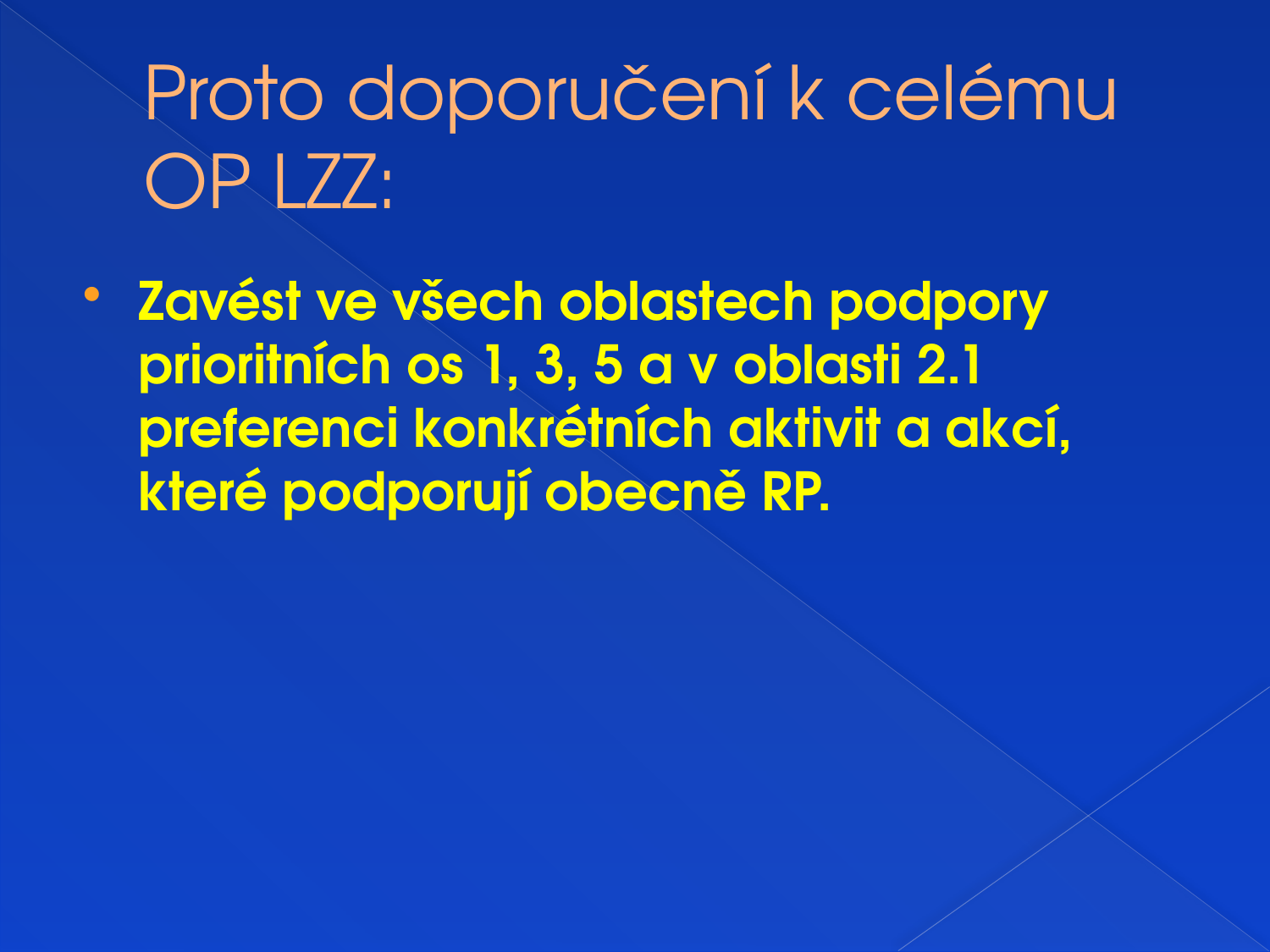

# Proto doporučení k celému OP LZZ:
Zavést ve všech oblastech podpory prioritních os 1, 3, 5 a v oblasti 2.1 preferenci konkrétních aktivit a akcí, které podporují obecně RP.